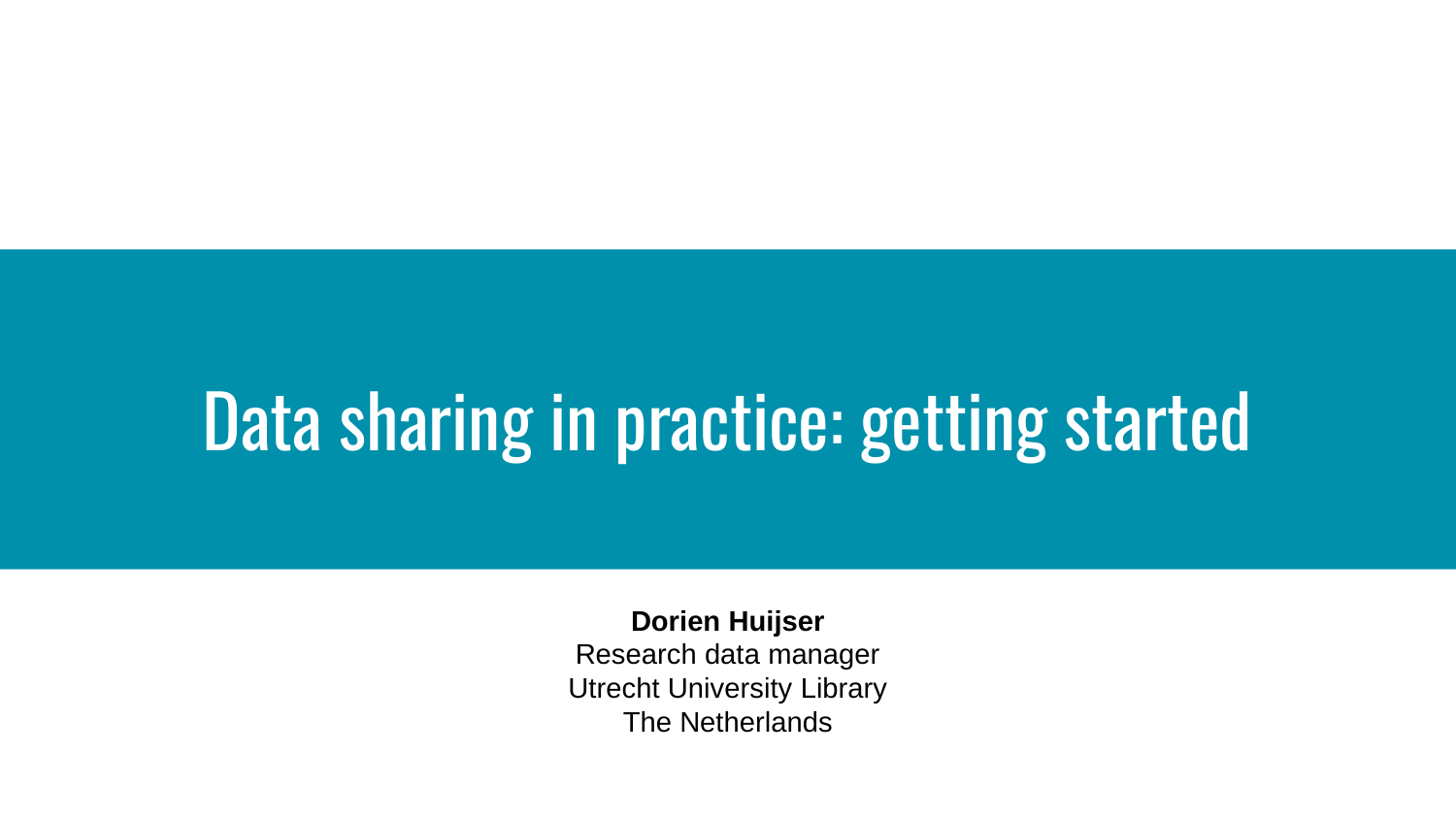

# Data sharing in practice: getting started
Dorien Huijser
Research data manager
Utrecht University Library
The Netherlands